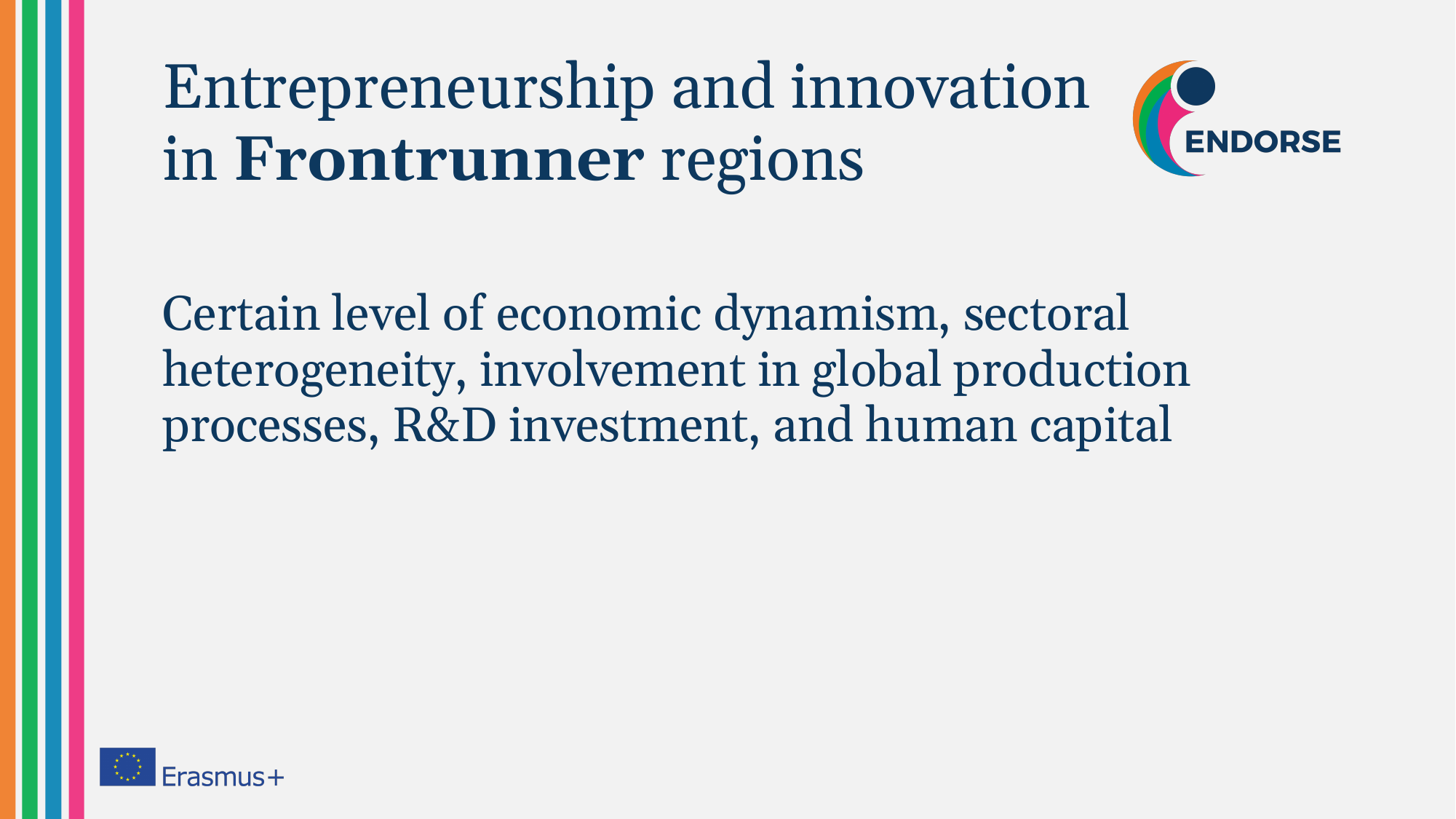

# Entrepreneurship and innovation in Frontrunner regions

Certain level of economic dynamism, sectoral heterogeneity, involvement in global production processes, R&D investment, and human capital